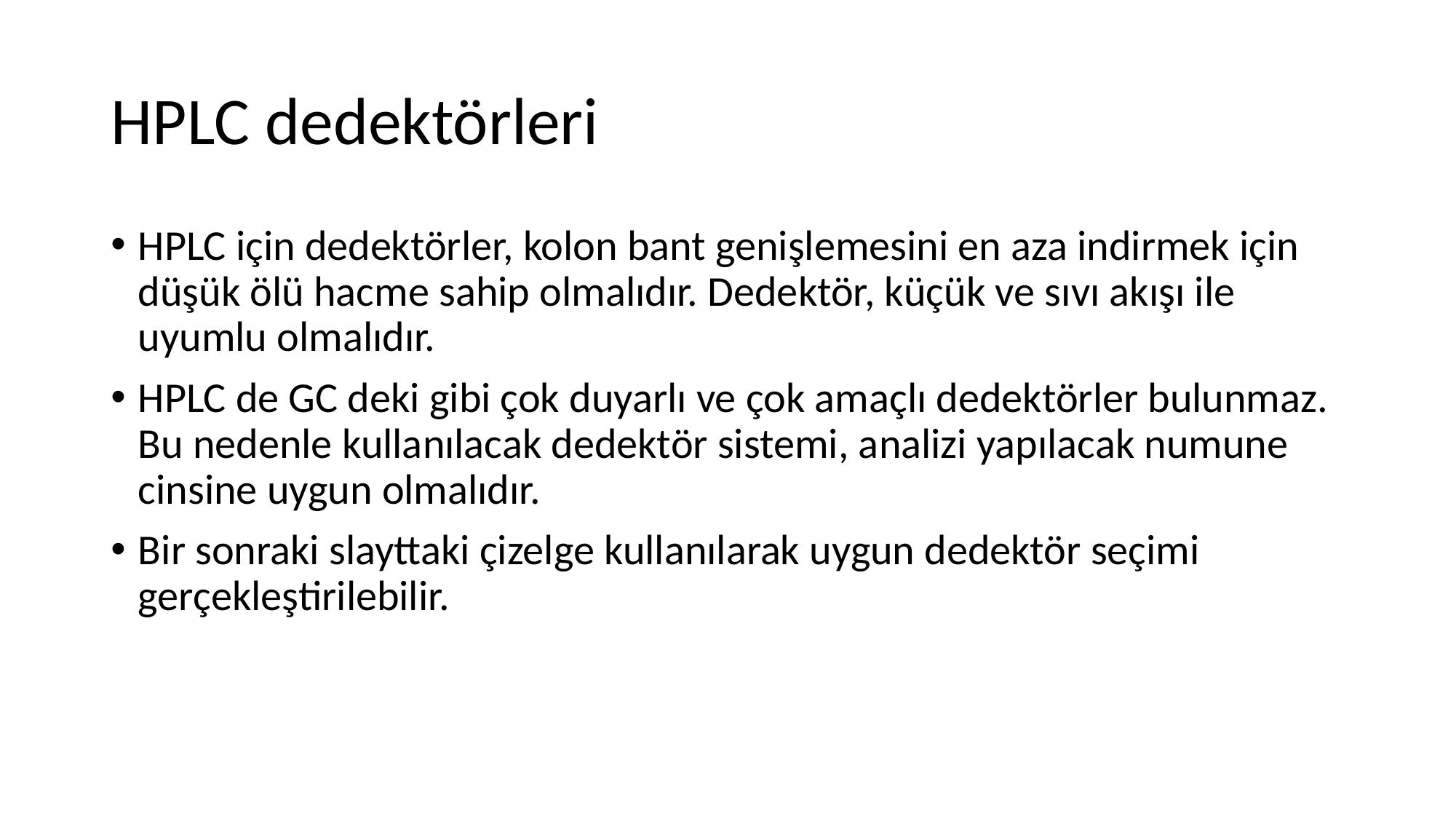

# HPLC dedektörleri
HPLC için dedektörler, kolon bant genişlemesini en aza indirmek için düşük ölü hacme sahip olmalıdır. Dedektör, küçük ve sıvı akışı ile uyumlu olmalıdır.
HPLC de GC deki gibi çok duyarlı ve çok amaçlı dedektörler bulunmaz. Bu nedenle kullanılacak dedektör sistemi, analizi yapılacak numune cinsine uygun olmalıdır.
Bir sonraki slayttaki çizelge kullanılarak uygun dedektör seçimi gerçekleştirilebilir.